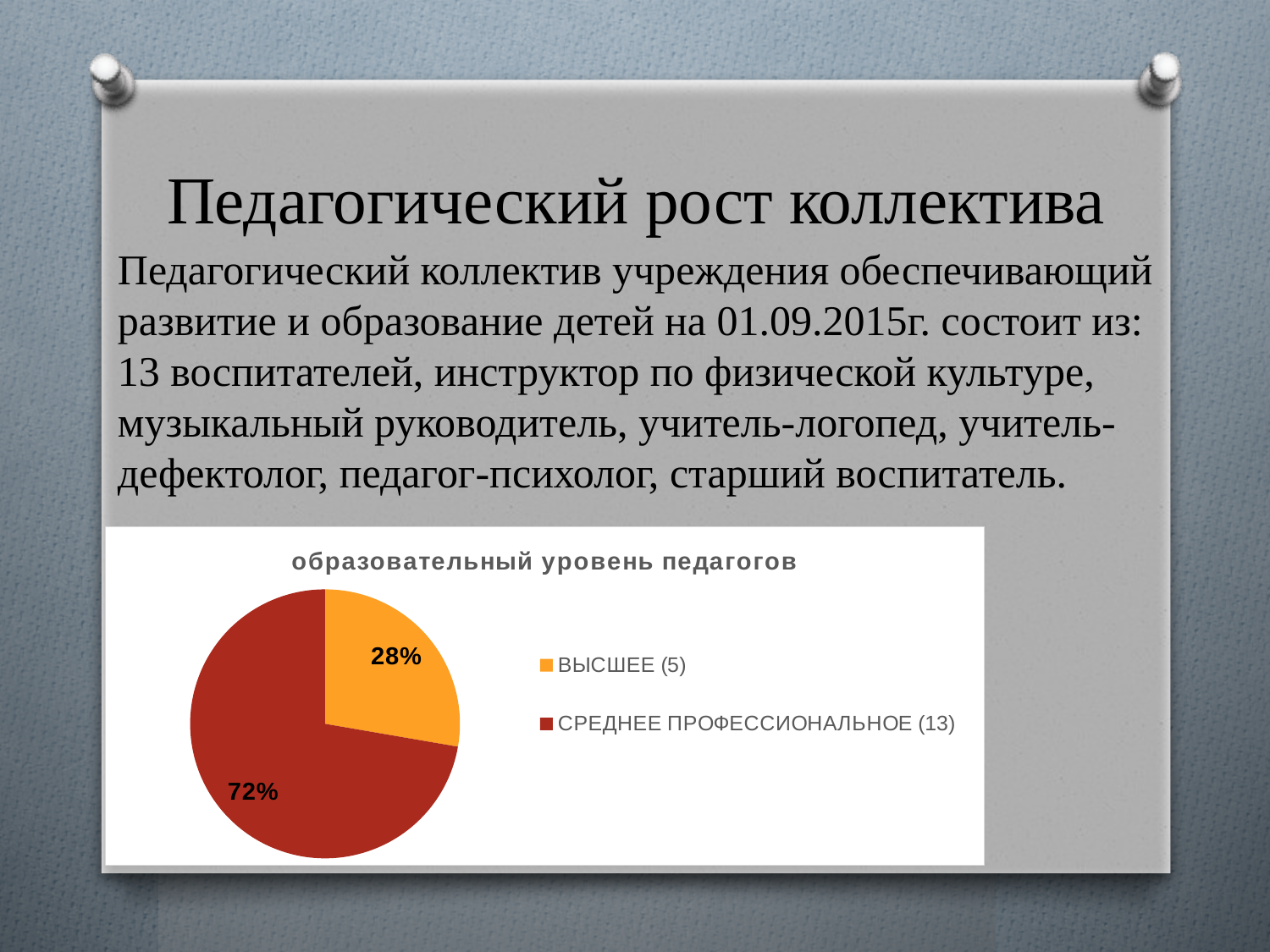

# Педагогический рост коллектива
Педагогический коллектив учреждения обеспечивающий развитие и образование детей на 01.09.2015г. состоит из:  13 воспитателей, инструктор по физической культуре, музыкальный руководитель, учитель-логопед, учитель-дефектолог, педагог-психолог, старший воспитатель.

### Chart: образовательный уровень педагогов

| Category | ОБРАЗОВАТЕЛЬНЫЙ УРОВЕНЬ ПЕДАГОГОВ |
|---|---|
| ВЫСШЕЕ (5) | 0.277 |
| СРЕДНЕЕ ПРОФЕССИОНАЛЬНОЕ (13) | 0.7220000000000006 |